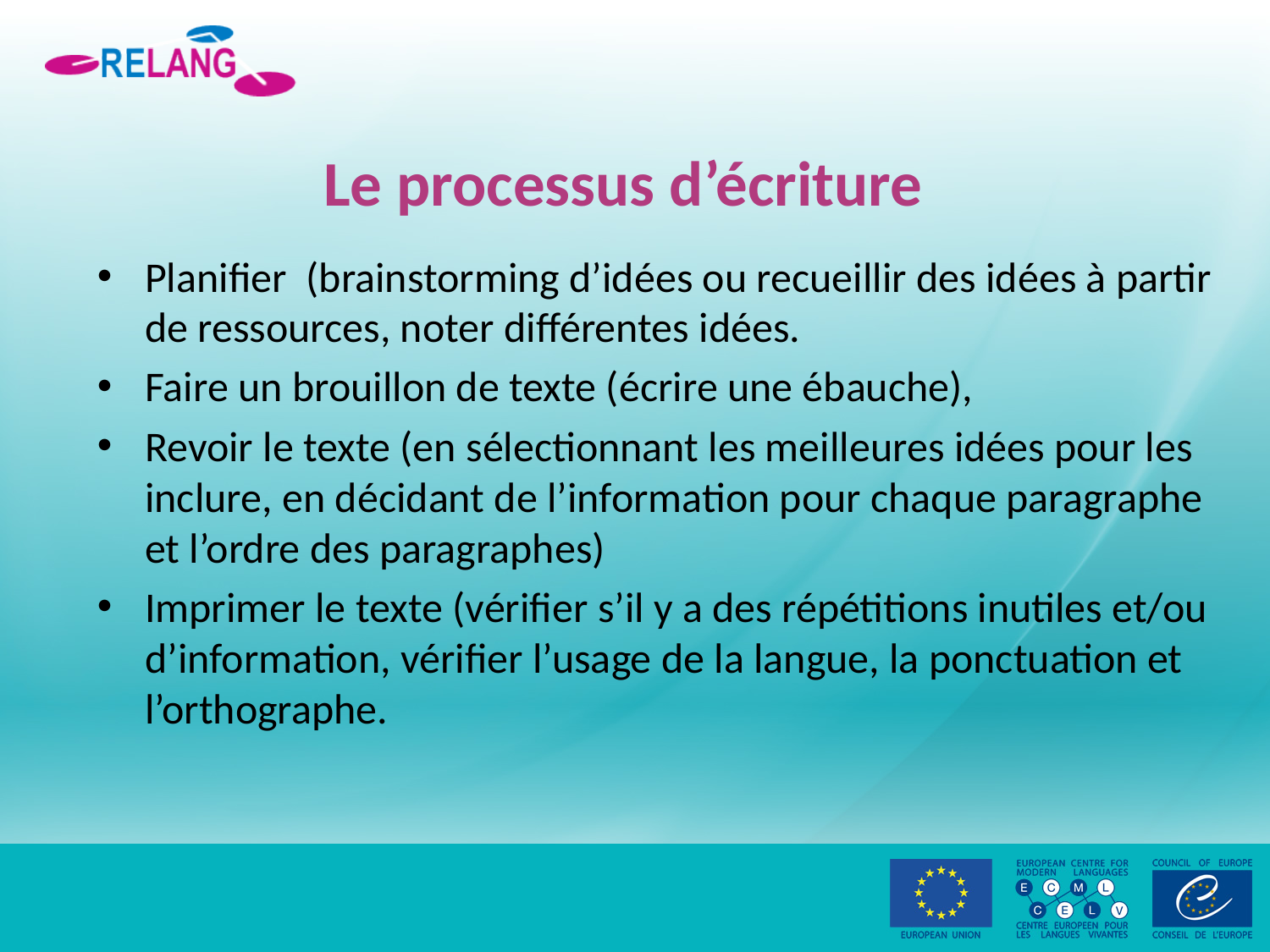

# Le processus d’écriture
Planifier  (brainstorming d’idées ou recueillir des idées à partir de ressources, noter différentes idées.
Faire un brouillon de texte (écrire une ébauche),
Revoir le texte (en sélectionnant les meilleures idées pour les inclure, en décidant de l’information pour chaque paragraphe et l’ordre des paragraphes)
Imprimer le texte (vérifier s’il y a des répétitions inutiles et/ou d’information, vérifier l’usage de la langue, la ponctuation et l’orthographe.